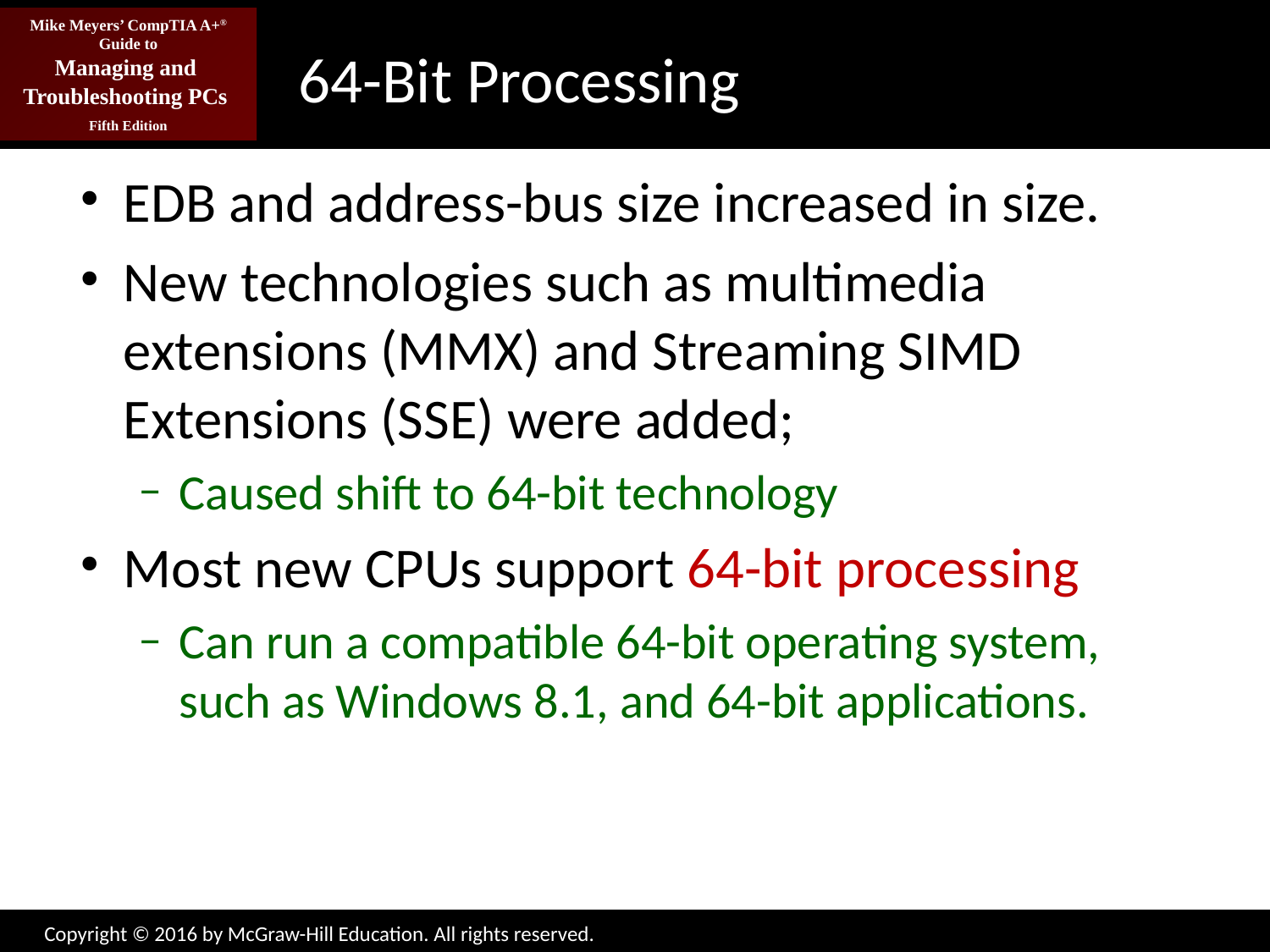

# 64-Bit Processing
EDB and address-bus size increased in size.
New technologies such as multimedia extensions (MMX) and Streaming SIMD Extensions (SSE) were added;
Caused shift to 64-bit technology
Most new CPUs support 64-bit processing
Can run a compatible 64-bit operating system, such as Windows 8.1, and 64-bit applications.